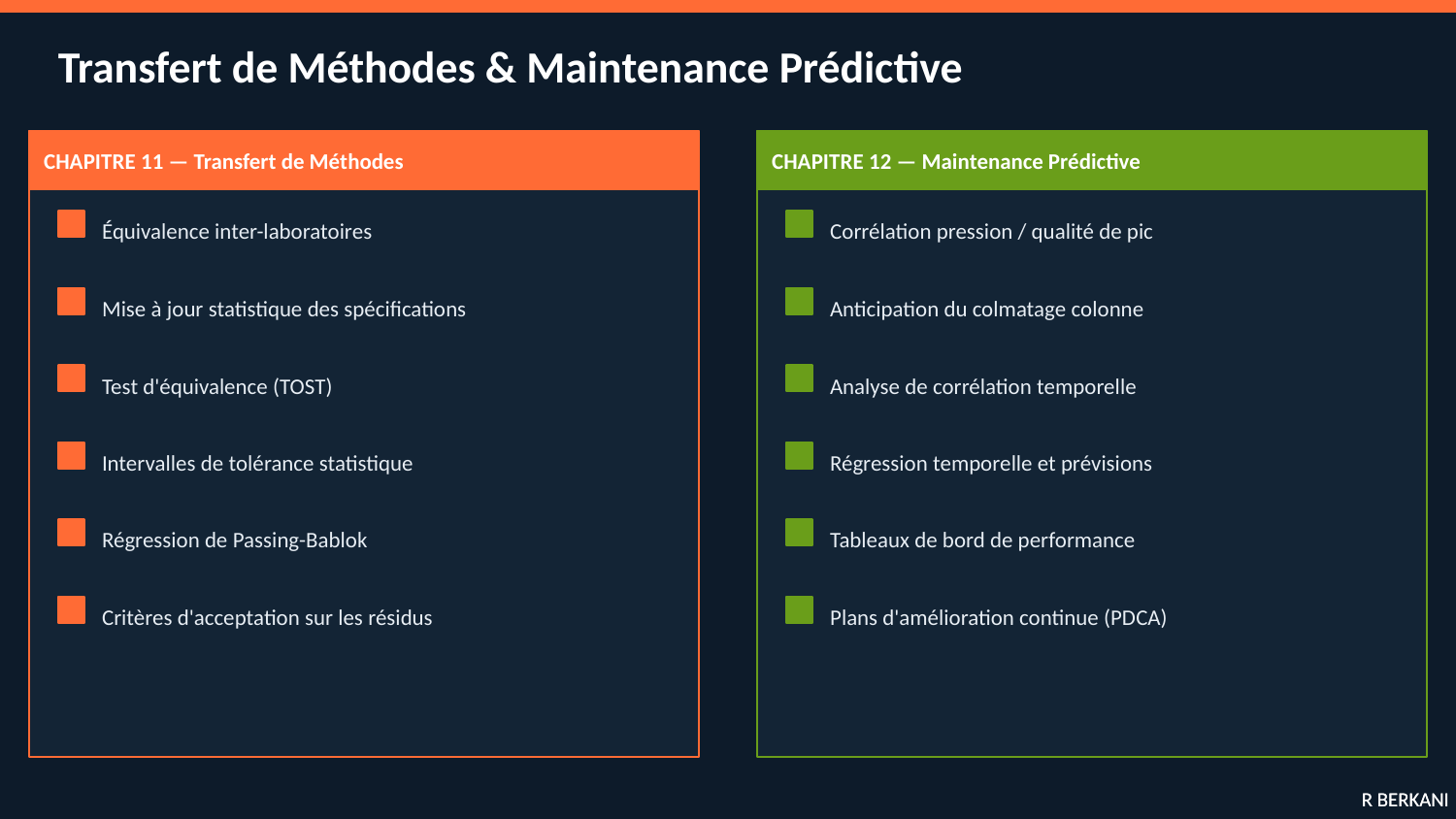

Transfert de Méthodes & Maintenance Prédictive

CHAPITRE 11 — Transfert de Méthodes

CHAPITRE 12 — Maintenance Prédictive
Équivalence inter-laboratoires
Corrélation pression / qualité de pic

Mise à jour statistique des spécifications
Anticipation du colmatage colonne

Test d'équivalence (TOST)
Analyse de corrélation temporelle

Intervalles de tolérance statistique
Régression temporelle et prévisions

Régression de Passing-Bablok
Tableaux de bord de performance

Critères d'acceptation sur les résidus
Plans d'amélioration continue (PDCA)